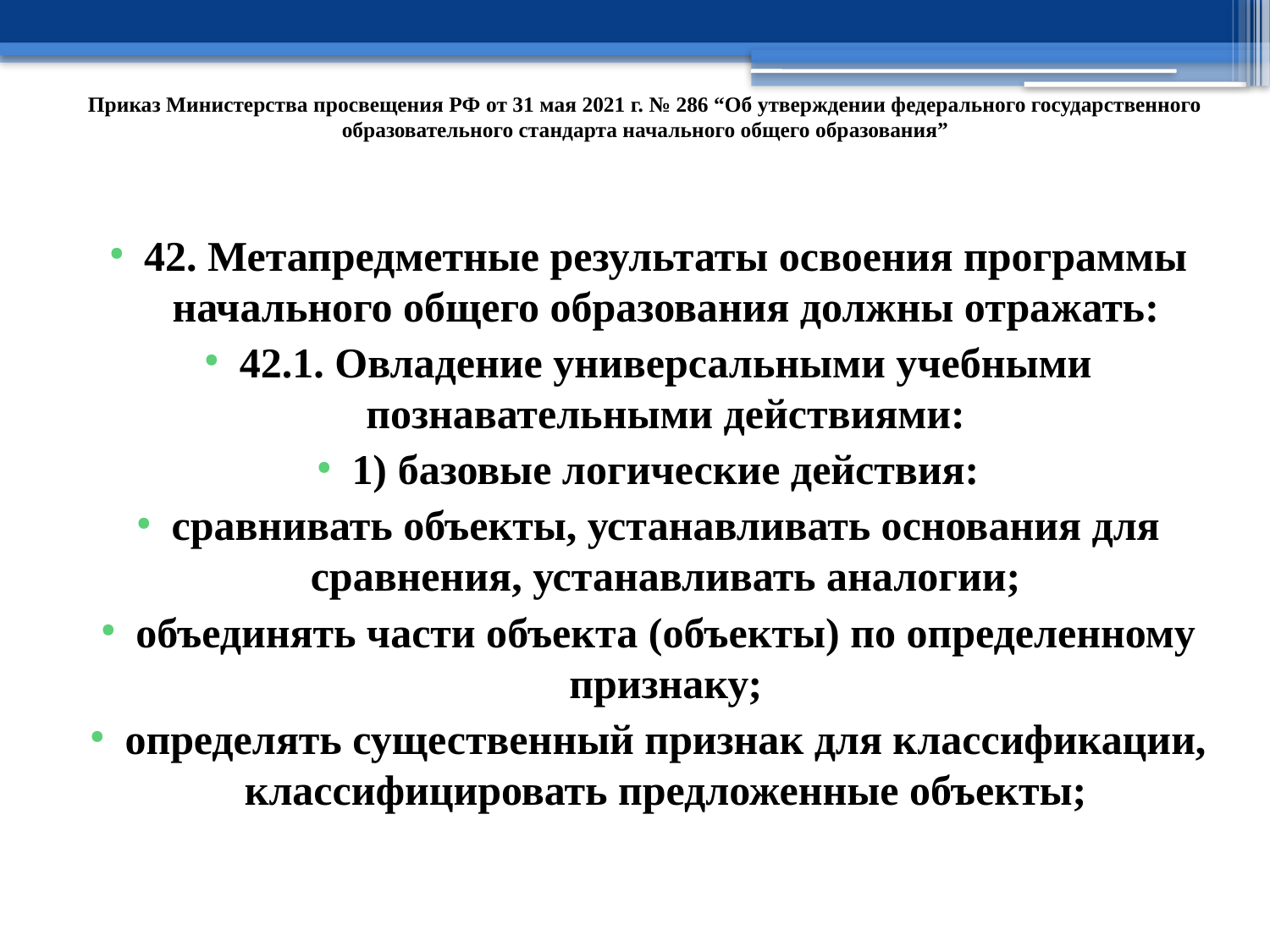

# Приказ Министерства просвещения РФ от 31 мая 2021 г. № 286 “Об утверждении федерального государственного образовательного стандарта начального общего образования”
42. Метапредметные результаты освоения программы начального общего образования должны отражать:
42.1. Овладение универсальными учебными познавательными действиями:
1) базовые логические действия:
сравнивать объекты, устанавливать основания для сравнения, устанавливать аналогии;
объединять части объекта (объекты) по определенному признаку;
определять существенный признак для классификации, классифицировать предложенные объекты;